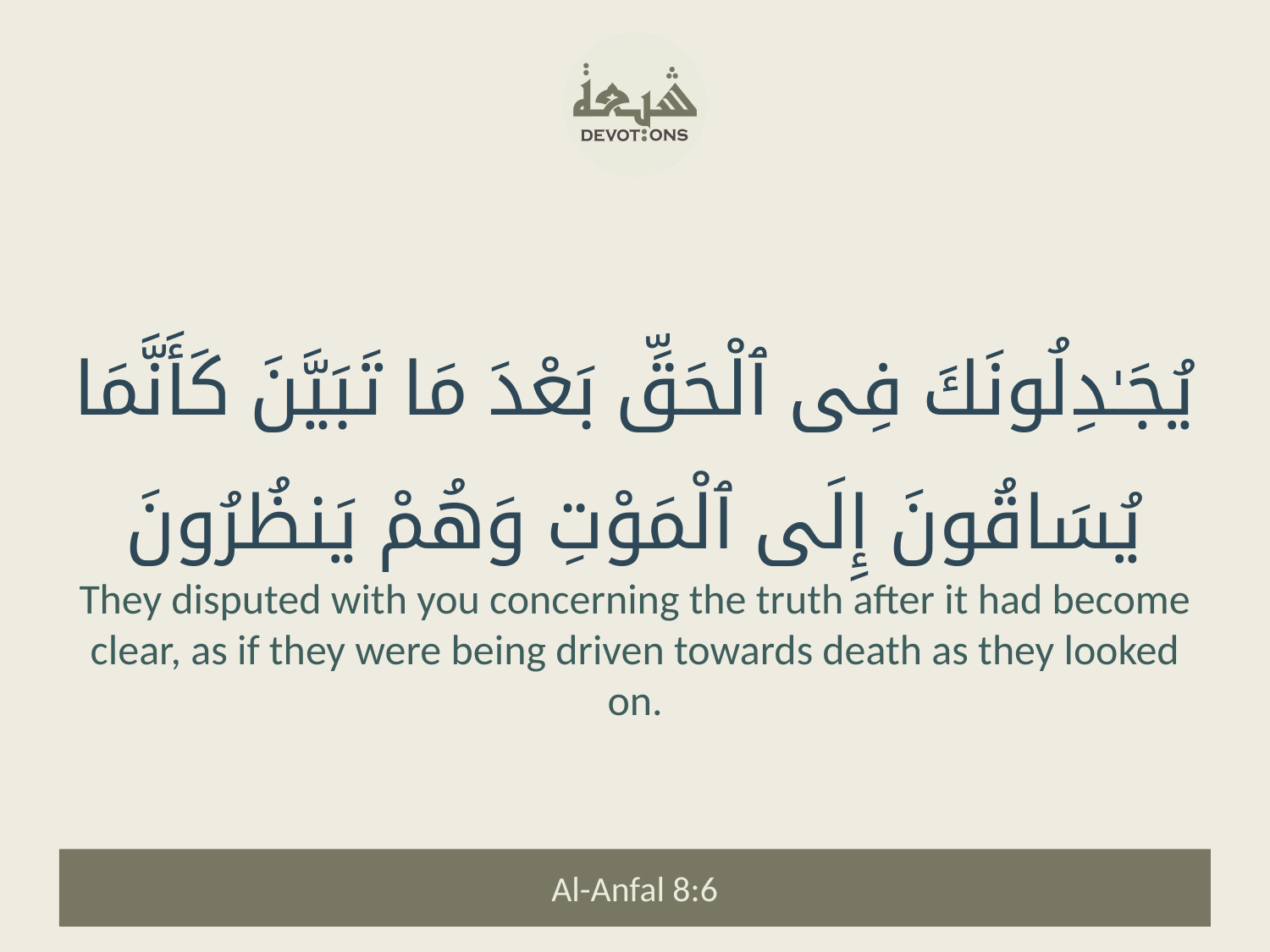

يُجَـٰدِلُونَكَ فِى ٱلْحَقِّ بَعْدَ مَا تَبَيَّنَ كَأَنَّمَا يُسَاقُونَ إِلَى ٱلْمَوْتِ وَهُمْ يَنظُرُونَ
They disputed with you concerning the truth after it had become clear, as if they were being driven towards death as they looked on.
Al-Anfal 8:6